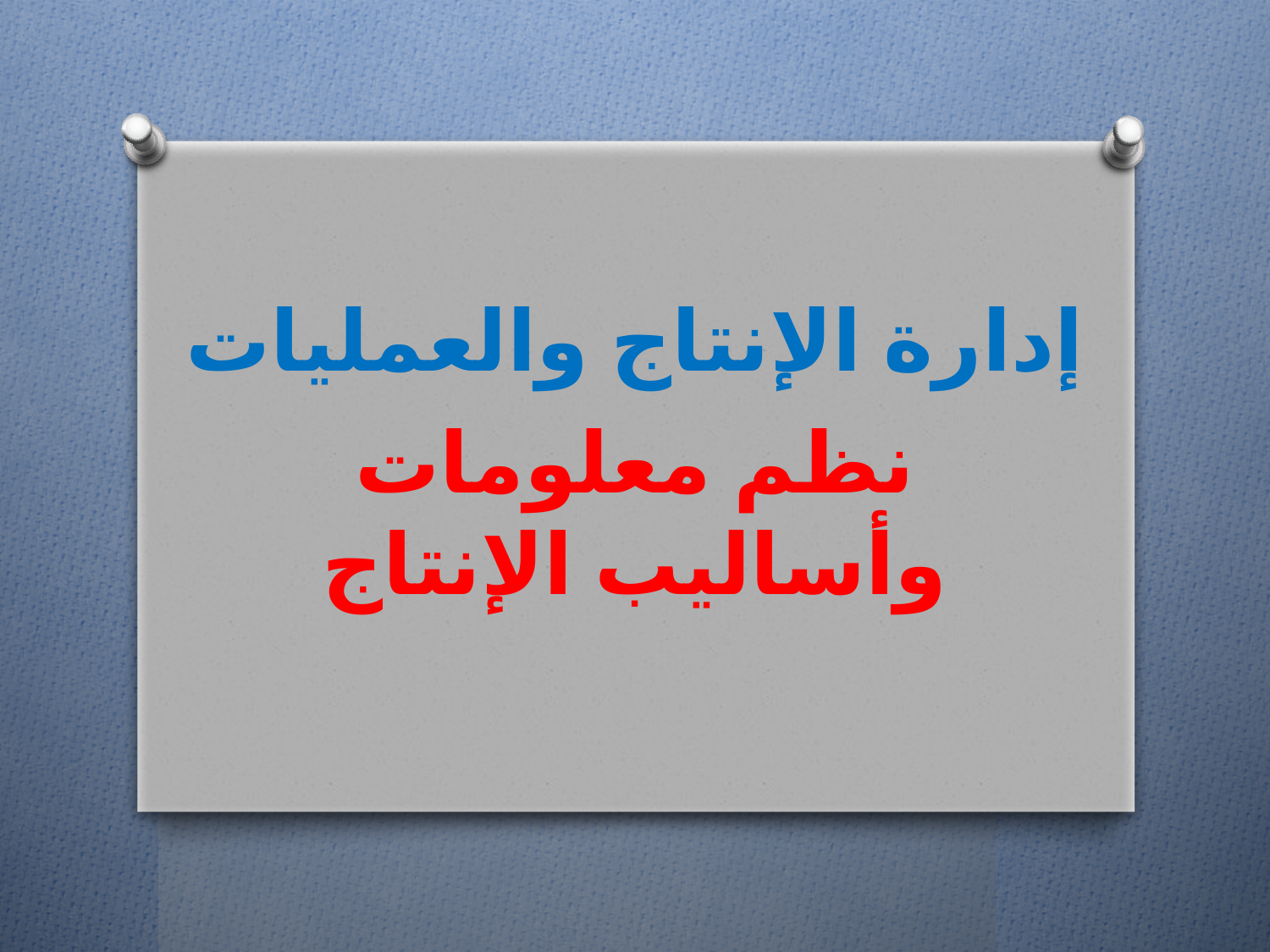

# إدارة الإنتاج والعمليات
نظم معلومات وأساليب الإنتاج